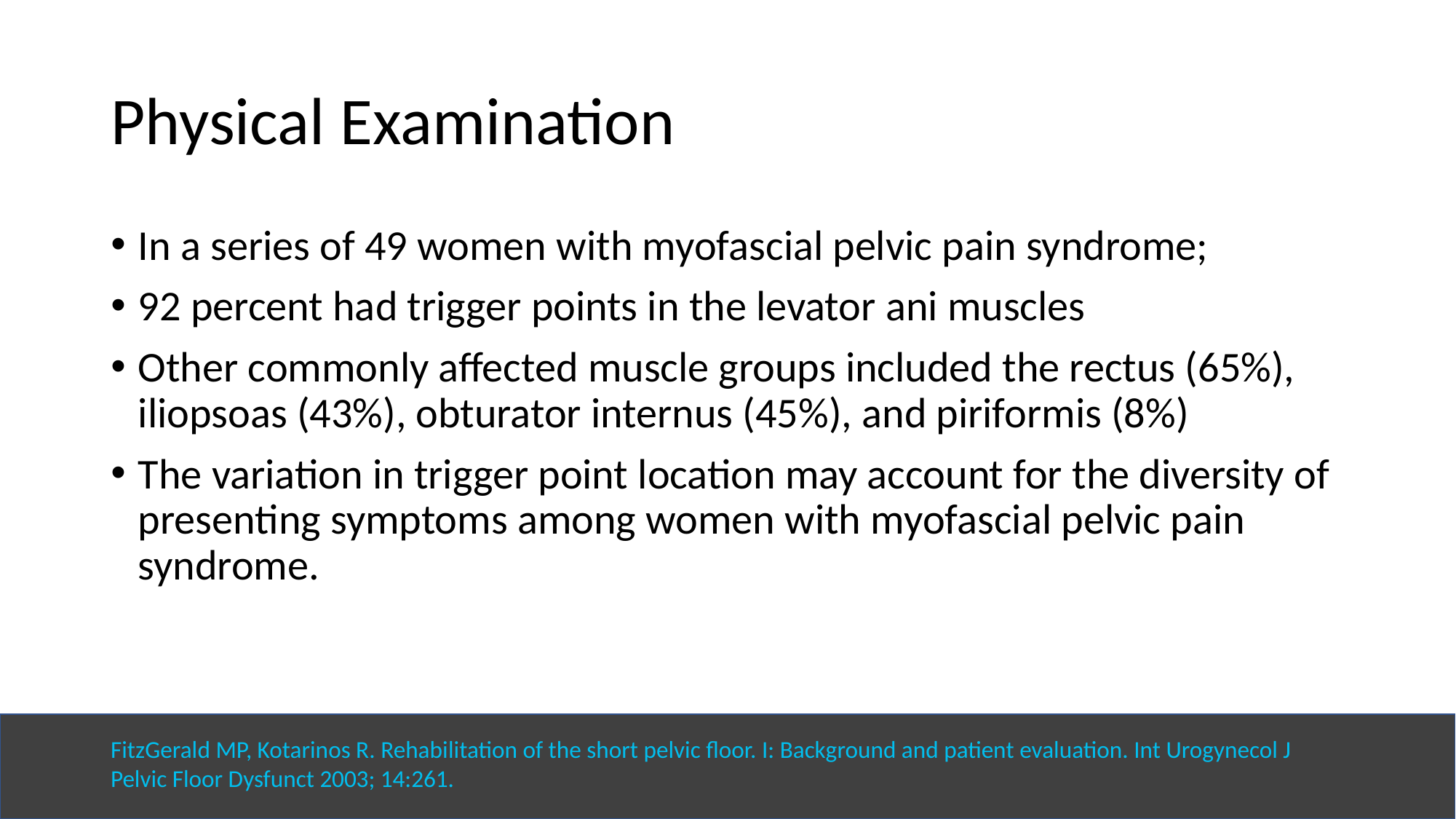

# Physical Examination
In a series of 49 women with myofascial pelvic pain syndrome;
92 percent had trigger points in the levator ani muscles
Other commonly affected muscle groups included the rectus (65%), iliopsoas (43%), obturator internus (45%), and piriformis (8%)
The variation in trigger point location may account for the diversity of presenting symptoms among women with myofascial pelvic pain syndrome.

FitzGerald MP, Kotarinos R. Rehabilitation of the short pelvic floor. I: Background and patient evaluation. Int Urogynecol J Pelvic Floor Dysfunct 2003; 14:261.